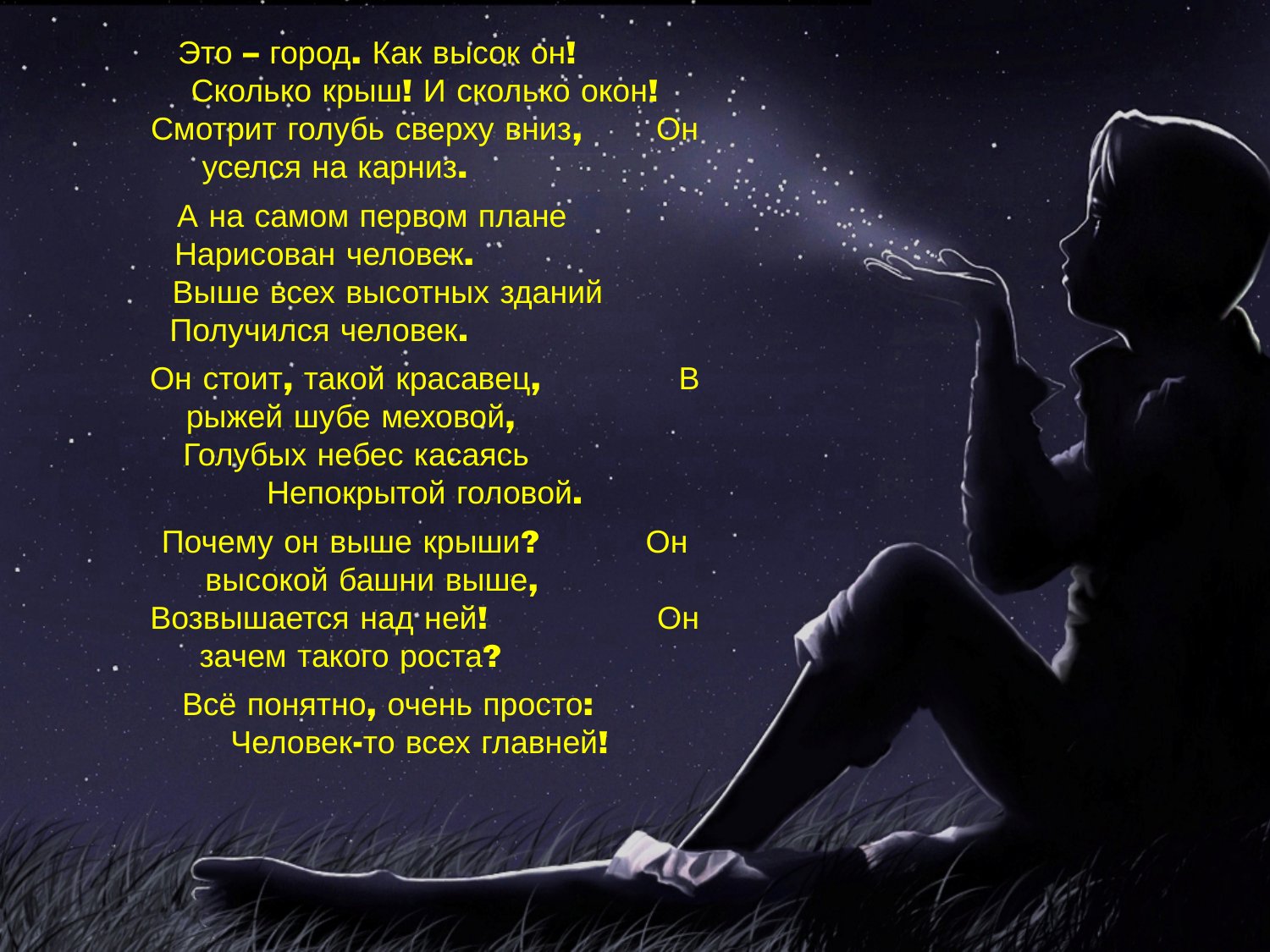

Это – город. Как высок он!          Сколько крыш! И сколько окон! Смотрит голубь сверху вниз,       Он уселся на карниз.
А на самом первом плане           Нарисован человек.                    Выше всех высотных зданий        Получился человек.
Он стоит, такой красавец,             В рыжей шубе меховой,               Голубых небес касаясь              Непокрытой головой.
Почему он выше крыши?          Он высокой башни выше,           Возвышается над ней!                Он зачем такого роста?
Всё понятно, очень просто:        Человек-то всех главней!